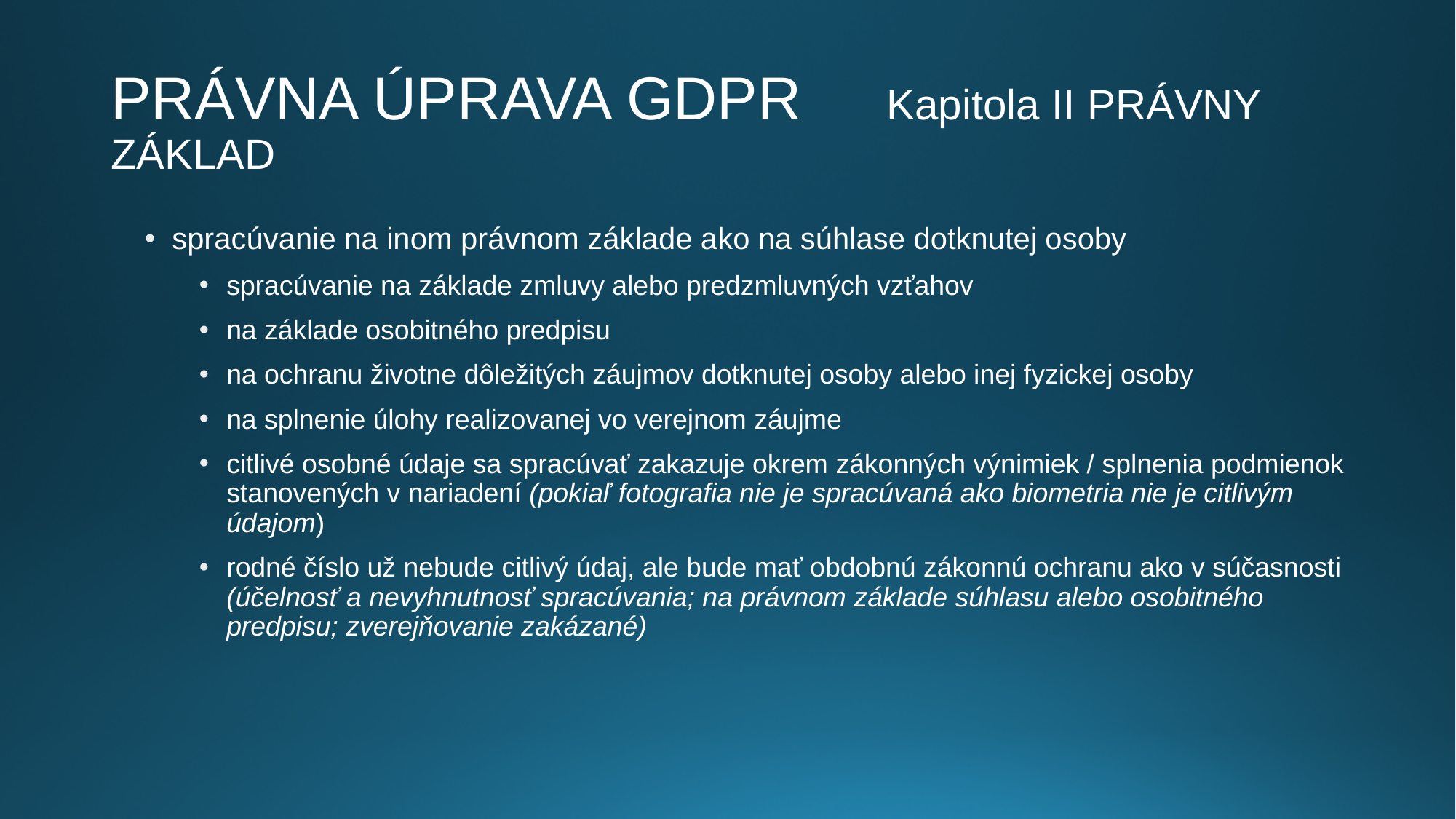

# Právna úprava GDPR	 Kapitola II právny základ
spracúvanie na inom právnom základe ako na súhlase dotknutej osoby
spracúvanie na základe zmluvy alebo predzmluvných vzťahov
na základe osobitného predpisu
na ochranu životne dôležitých záujmov dotknutej osoby alebo inej fyzickej osoby
na splnenie úlohy realizovanej vo verejnom záujme
citlivé osobné údaje sa spracúvať zakazuje okrem zákonných výnimiek / splnenia podmienok stanovených v nariadení (pokiaľ fotografia nie je spracúvaná ako biometria nie je citlivým údajom)
rodné číslo už nebude citlivý údaj, ale bude mať obdobnú zákonnú ochranu ako v súčasnosti (účelnosť a nevyhnutnosť spracúvania; na právnom základe súhlasu alebo osobitného predpisu; zverejňovanie zakázané)